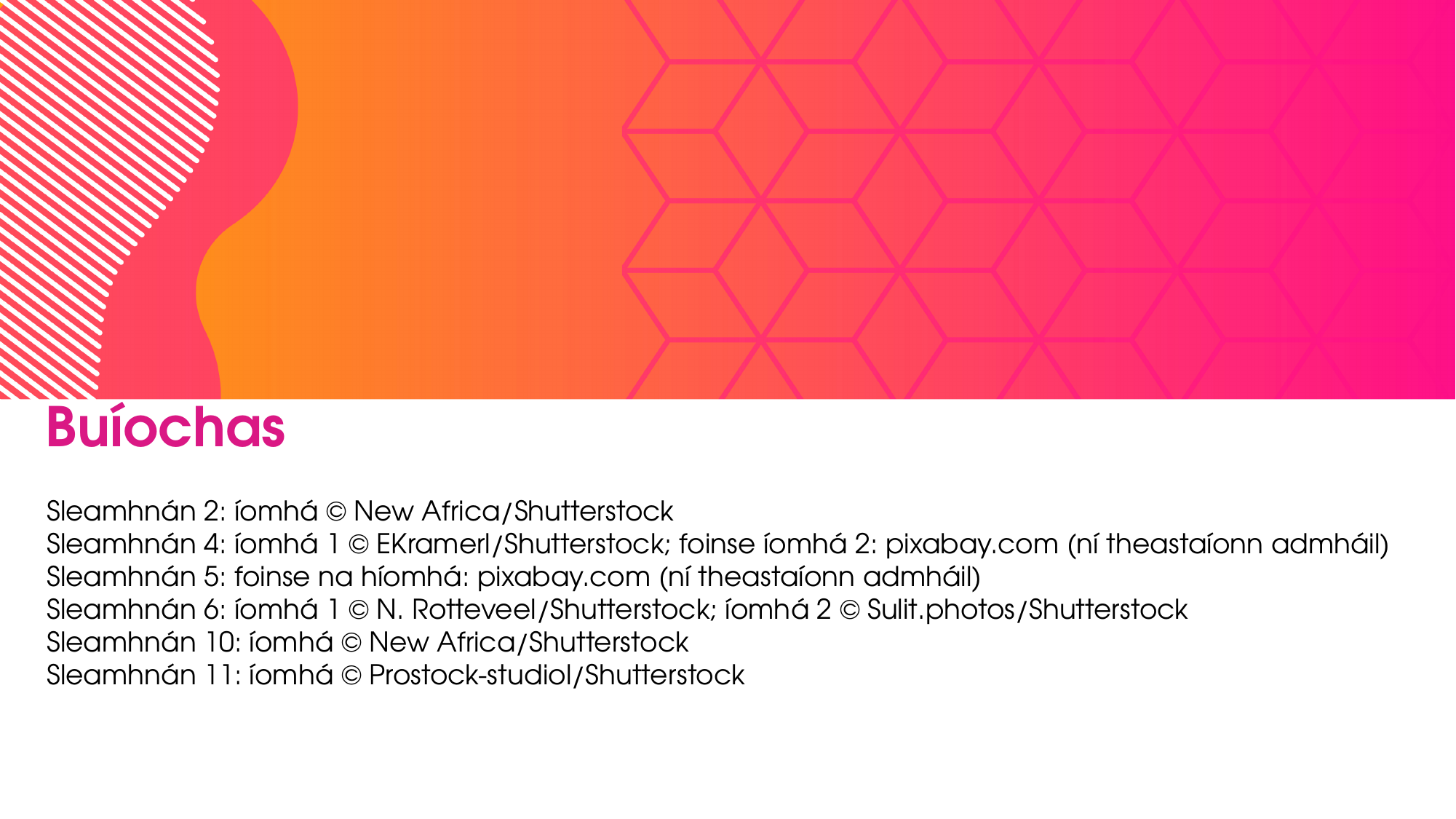

Buíochas

Sleamhnán 2: íomhá © New Africa/Shutterstock
Sleamhnán 4: íomhá 1 © EKramerl/Shutterstock; foinse íomhá 2: pixabay.com (ní theastaíonn admháil)
Sleamhnán 5: foinse na híomhá: pixabay.com (ní theastaíonn admháil)
Sleamhnán 6: íomhá 1 © N. Rotteveel/Shutterstock; íomhá 2 © Sulit.photos/Shutterstock
Sleamhnán 10: íomhá © New Africa/Shutterstock
Sleamhnán 11: íomhá © Prostock-studiol/Shutterstock